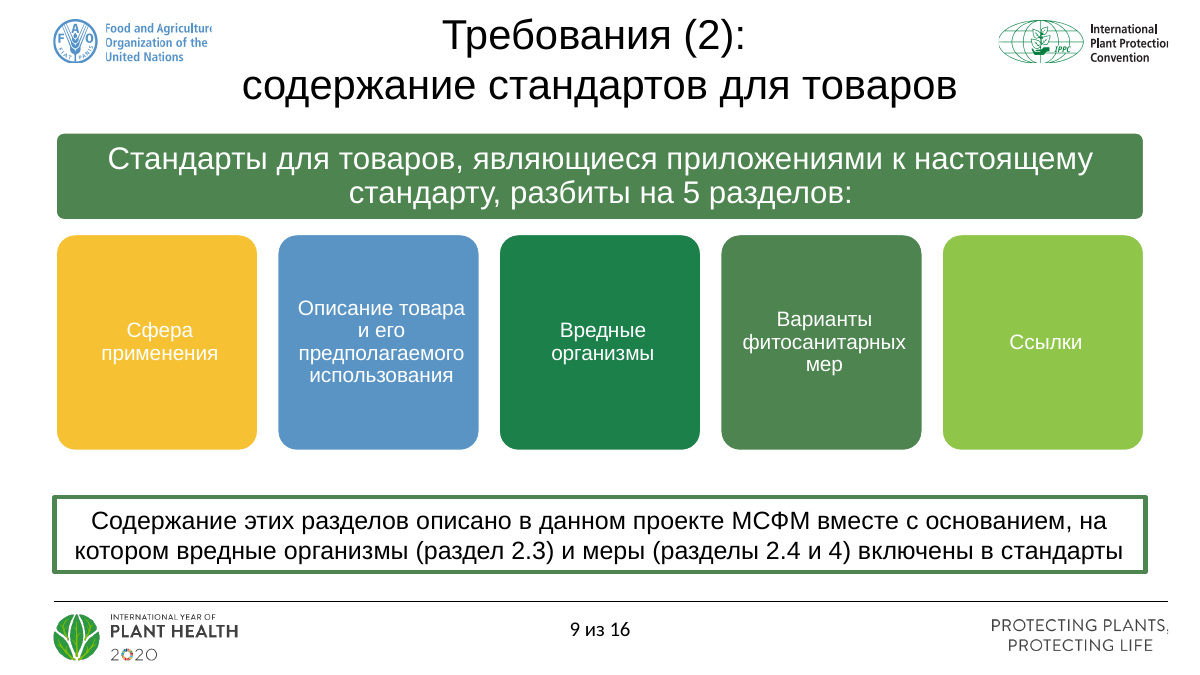

Требования (2):
содержание стандартов для товаров
Стандарты для товаров, являющиеся приложениями к настоящему стандарту, разбиты на 5 разделов:
Сфера применения
Описание товара и его предполагаемого использования
Вредные организмы
Варианты фитосанитарных мер
Ссылки
Содержание этих разделов описано в данном проекте МСФМ вместе с основанием, на котором вредные организмы (раздел 2.3) и меры (разделы 2.4 и 4) включены в стандарты
9 из 16